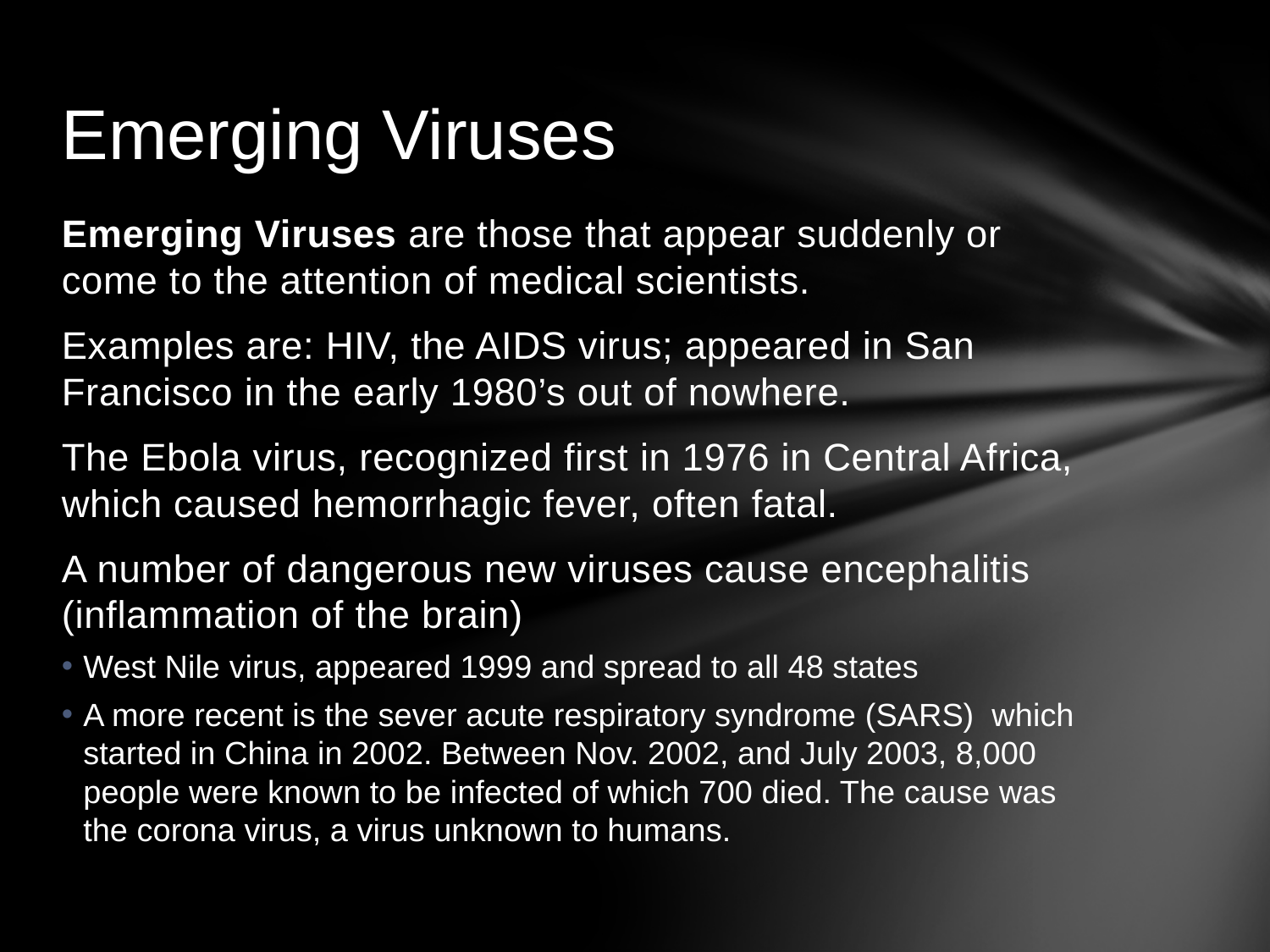

# Emerging Viruses
Emerging Viruses are those that appear suddenly or come to the attention of medical scientists.
Examples are: HIV, the AIDS virus; appeared in San Francisco in the early 1980’s out of nowhere.
The Ebola virus, recognized first in 1976 in Central Africa, which caused hemorrhagic fever, often fatal.
A number of dangerous new viruses cause encephalitis (inflammation of the brain)
West Nile virus, appeared 1999 and spread to all 48 states
A more recent is the sever acute respiratory syndrome (SARS)  which started in China in 2002. Between Nov. 2002, and July 2003, 8,000 people were known to be infected of which 700 died. The cause was the corona virus, a virus unknown to humans.